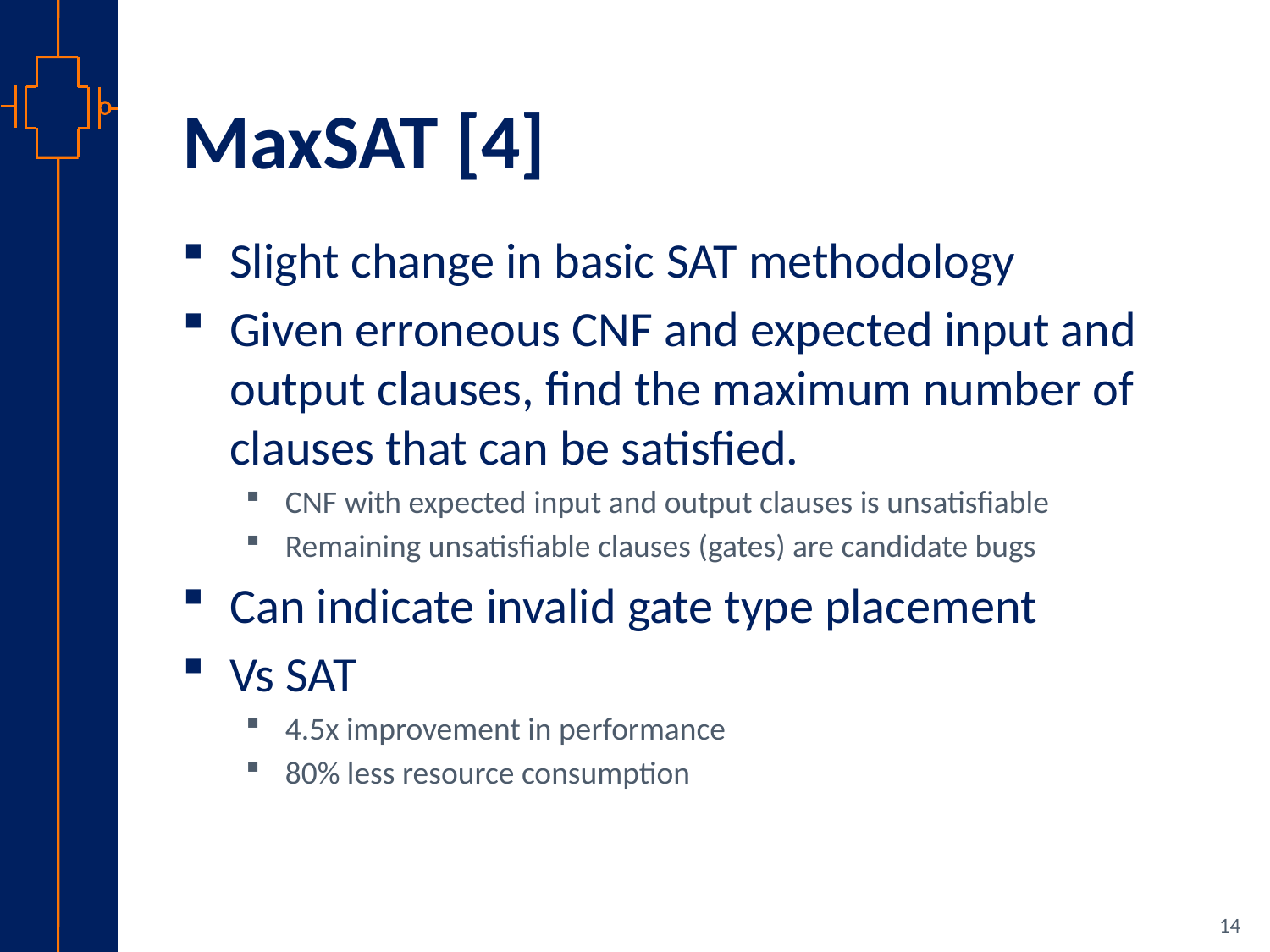

# MaxSAT [4]
Slight change in basic SAT methodology
Given erroneous CNF and expected input and output clauses, find the maximum number of clauses that can be satisfied.
CNF with expected input and output clauses is unsatisfiable
Remaining unsatisfiable clauses (gates) are candidate bugs
Can indicate invalid gate type placement
Vs SAT
4.5x improvement in performance
80% less resource consumption
14